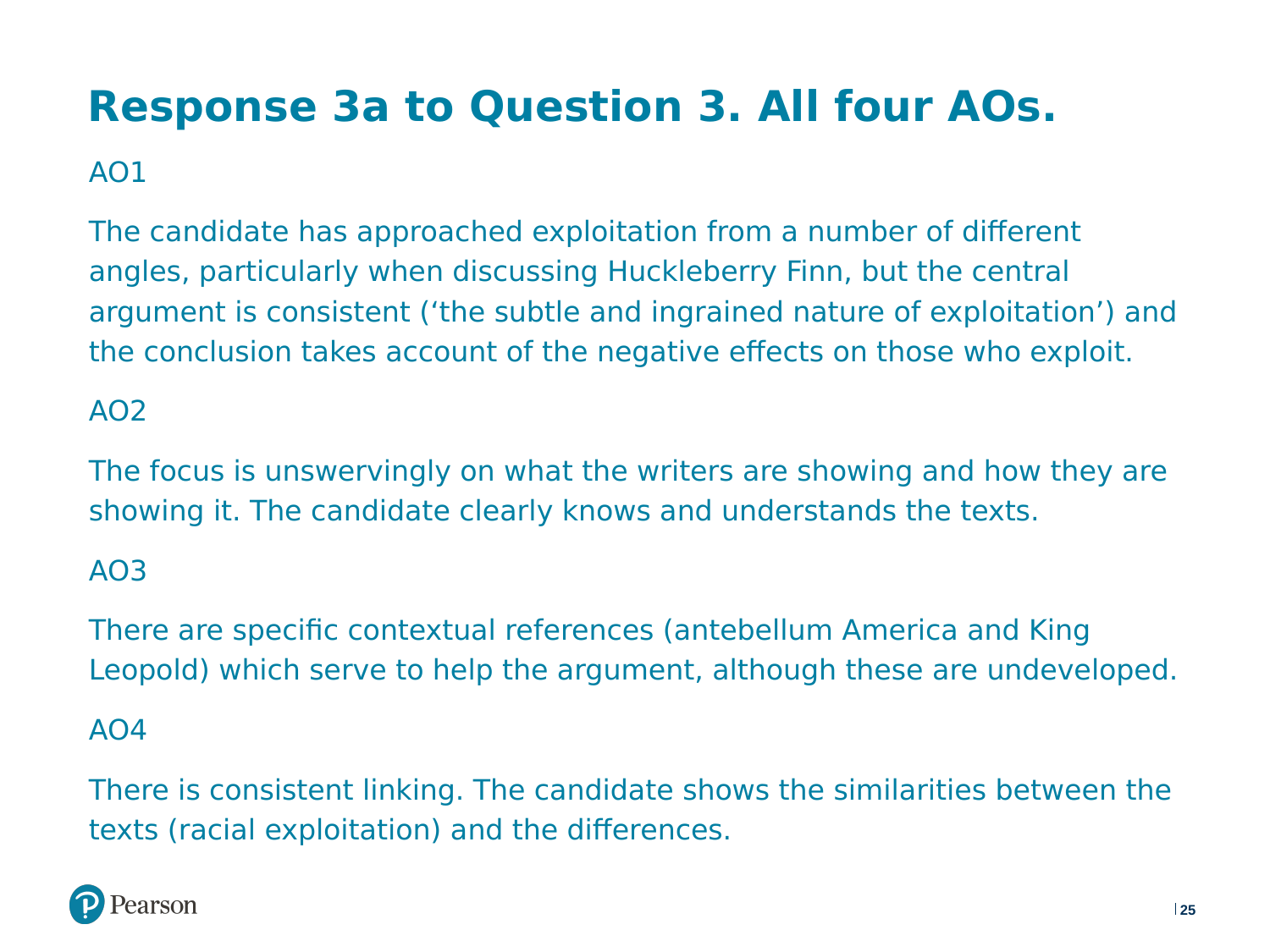

# Response 3a to Question 3. All four AOs.
AO1
The candidate has approached exploitation from a number of different angles, particularly when discussing Huckleberry Finn, but the central argument is consistent (‘the subtle and ingrained nature of exploitation’) and the conclusion takes account of the negative effects on those who exploit.
AO2
The focus is unswervingly on what the writers are showing and how they are showing it. The candidate clearly knows and understands the texts.
AO3
There are specific contextual references (antebellum America and King Leopold) which serve to help the argument, although these are undeveloped.
AO4
There is consistent linking. The candidate shows the similarities between the texts (racial exploitation) and the differences.
25